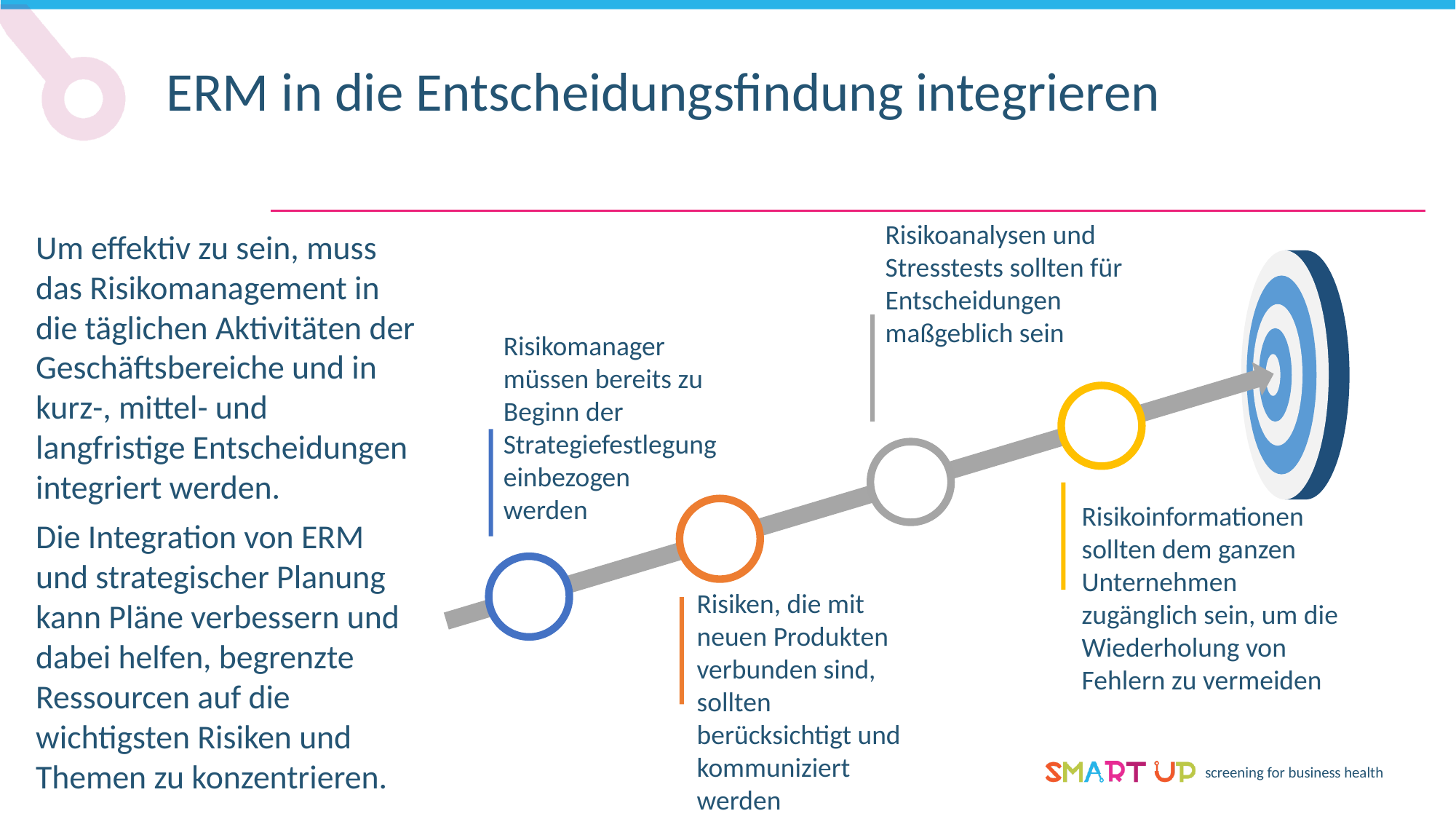

ERM in die Entscheidungsfindung integrieren
Risikoanalysen und Stresstests sollten für Entscheidungen maßgeblich sein
Um effektiv zu sein, muss das Risikomanagement in die täglichen Aktivitäten der Geschäftsbereiche und in kurz-, mittel- und langfristige Entscheidungen integriert werden.
Die Integration von ERM und strategischer Planung kann Pläne verbessern und dabei helfen, begrenzte Ressourcen auf die wichtigsten Risiken und Themen zu konzentrieren.

Risikomanager müssen bereits zu Beginn der Strategiefestlegung einbezogen werden

Risikoinformationen sollten dem ganzen Unternehmen zugänglich sein, um die Wiederholung von Fehlern zu vermeiden

Risiken, die mit neuen Produkten verbunden sind, sollten berücksichtigt und kommuniziert werden